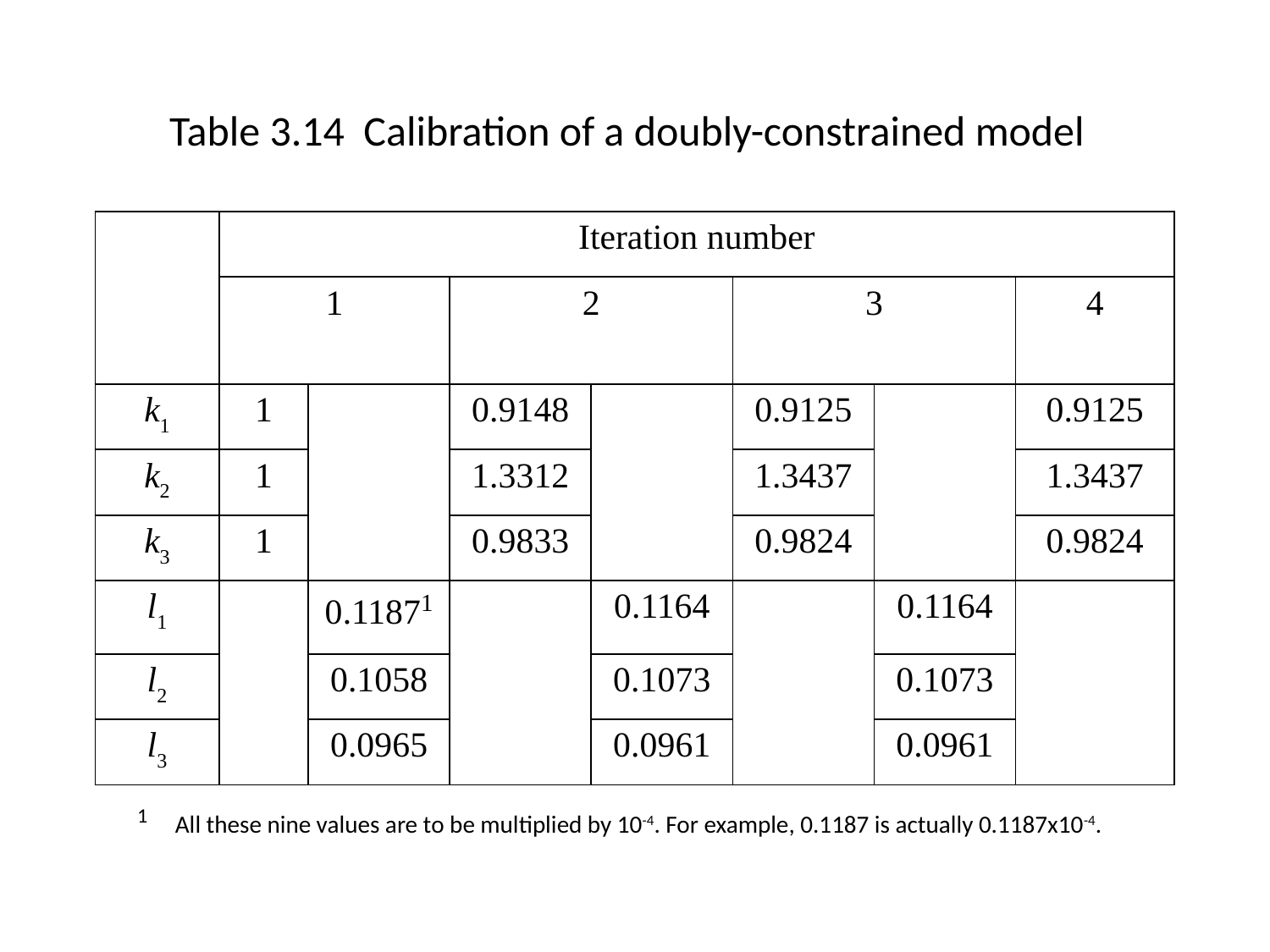

# Table 3.14  Calibration of a doubly-constrained model
|  | Iteration number |  |  |  |  |  |  |
| --- | --- | --- | --- | --- | --- | --- | --- |
|  | 1 |  | 2 |  | 3 |  | 4 |
| k1 | 1 |  | 0.9148 |  | 0.9125 |  | 0.9125 |
| k2 | 1 |  | 1.3312 |  | 1.3437 |  | 1.3437 |
| k3 | 1 |  | 0.9833 |  | 0.9824 |  | 0.9824 |
| l1 |  | 0.11871 |  | 0.1164 |  | 0.1164 |  |
| l2 |  | 0.1058 |  | 0.1073 |  | 0.1073 |  |
| l3 |  | 0.0965 |  | 0.0961 |  | 0.0961 |  |

1     All these nine values are to be multiplied by 10-4. For example, 0.1187 is actually 0.1187x10-4.